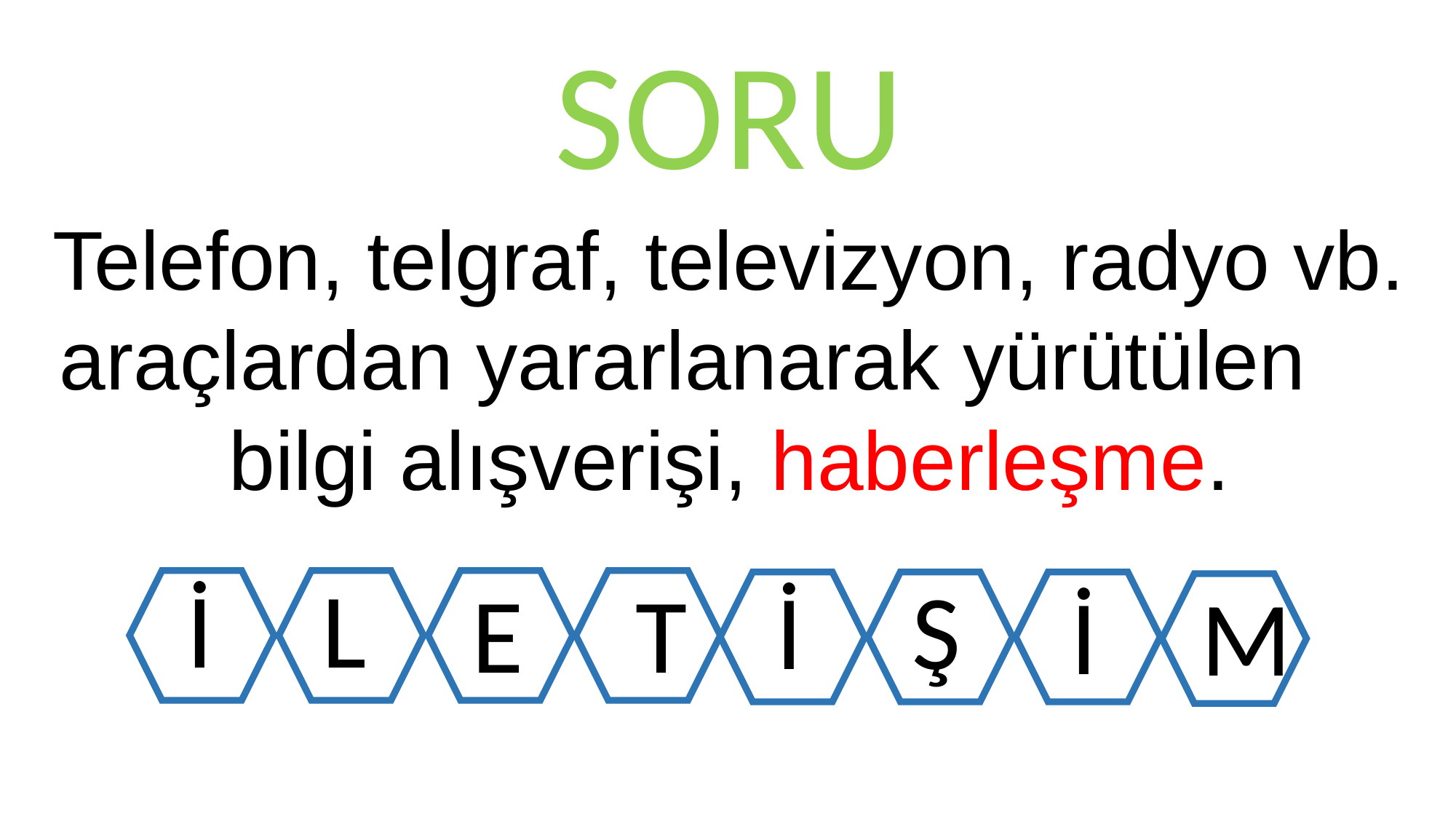

SORU
Telefon, telgraf, televizyon, radyo vb. araçlardan yararlanarak yürütülen     bilgi alışverişi, haberleşme.
İ
L
İ
Ş
E
T
İ
M